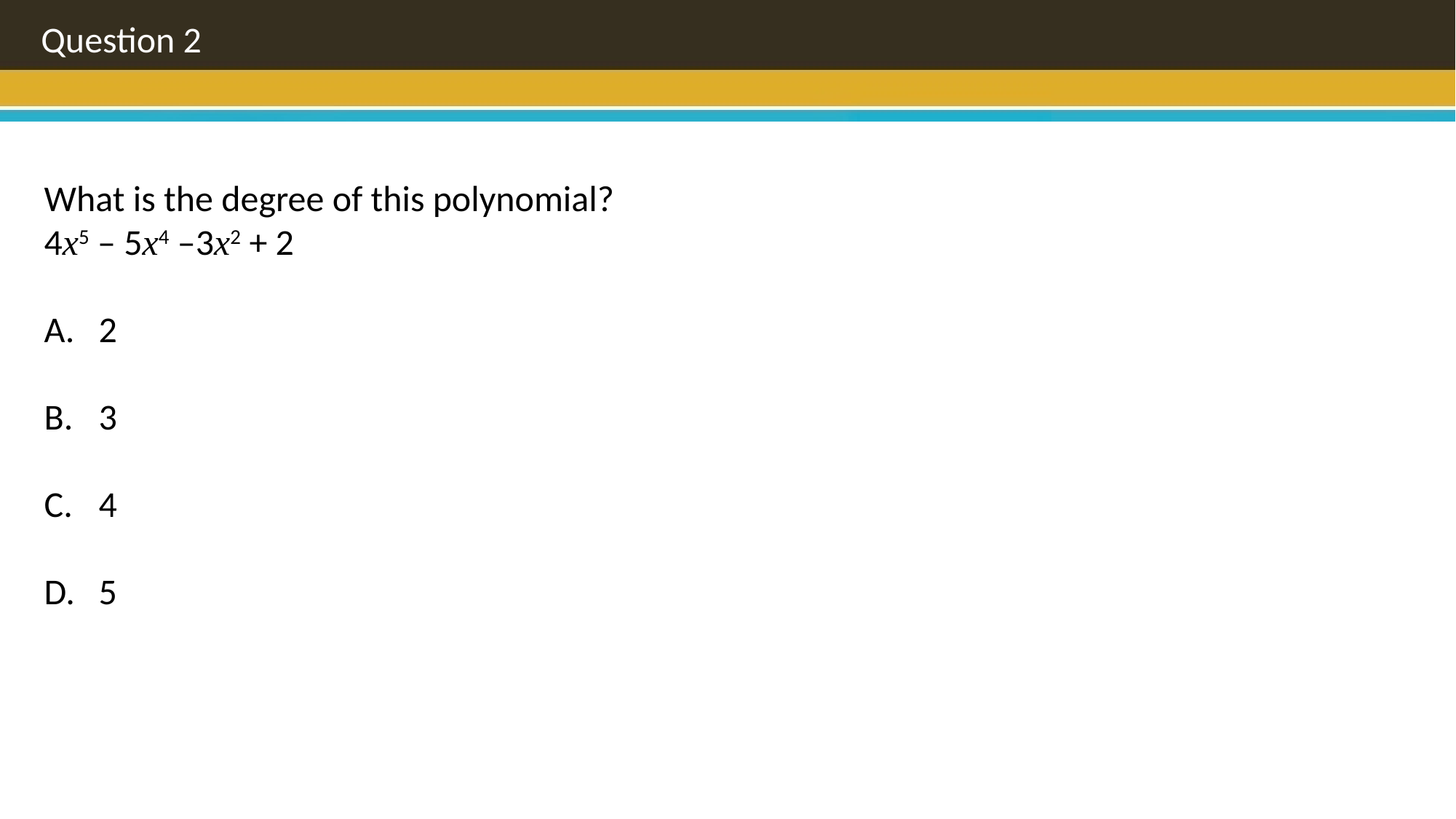

Question 2
What is the degree of this polynomial?
4x5 – 5x4 –3x2 + 2

2

3

4

5